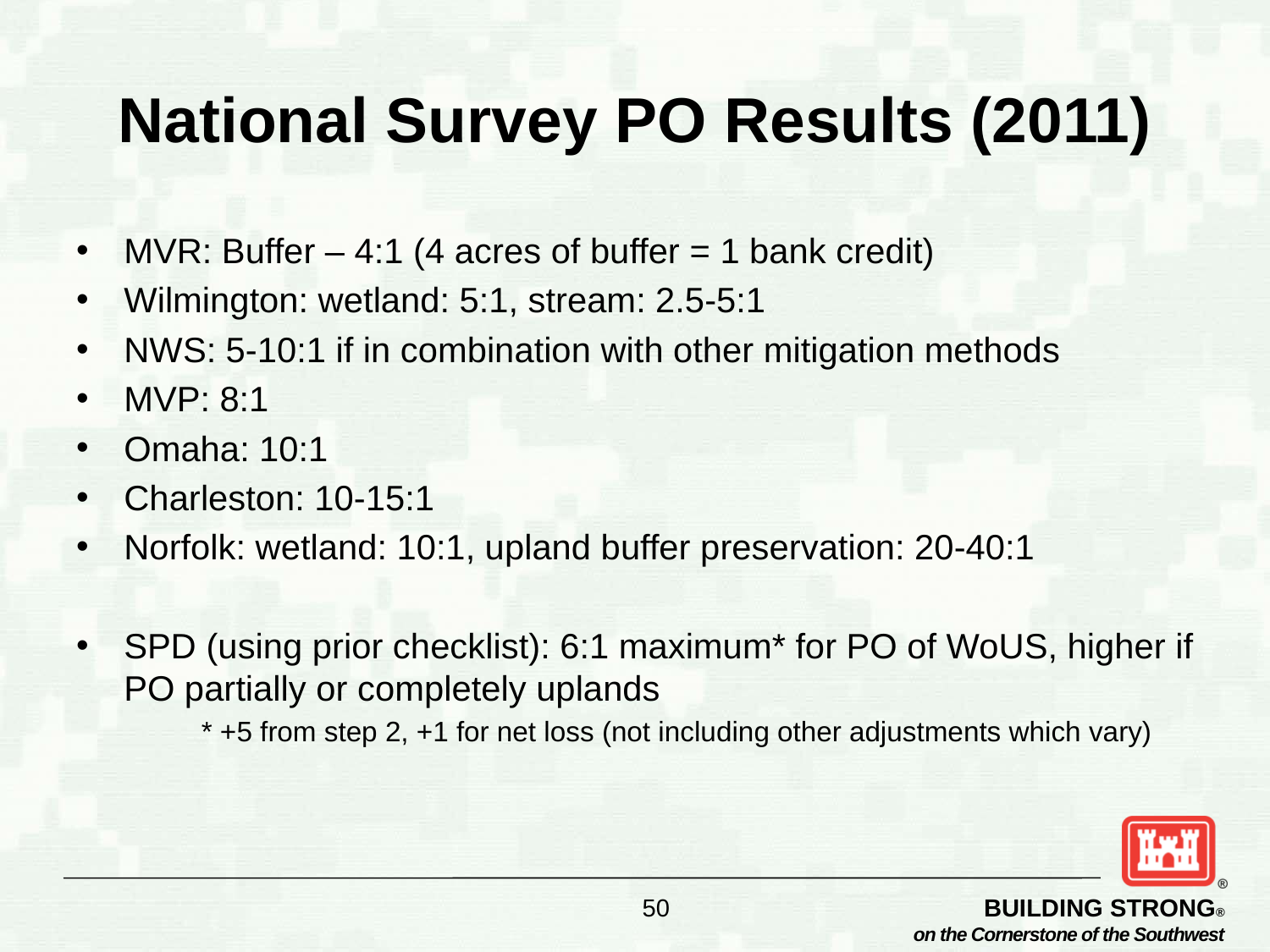

# National Survey PO Results (2011)
MVR: Buffer – 4:1 (4 acres of buffer = 1 bank credit)
Wilmington: wetland: 5:1, stream: 2.5-5:1
NWS: 5-10:1 if in combination with other mitigation methods
MVP: 8:1
Omaha: 10:1
Charleston: 10-15:1
Norfolk: wetland: 10:1, upland buffer preservation: 20-40:1

SPD (using prior checklist): 6:1 maximum* for PO of WoUS, higher if PO partially or completely uplands
                * +5 from step 2, +1 for net loss (not including other adjustments which vary)

50